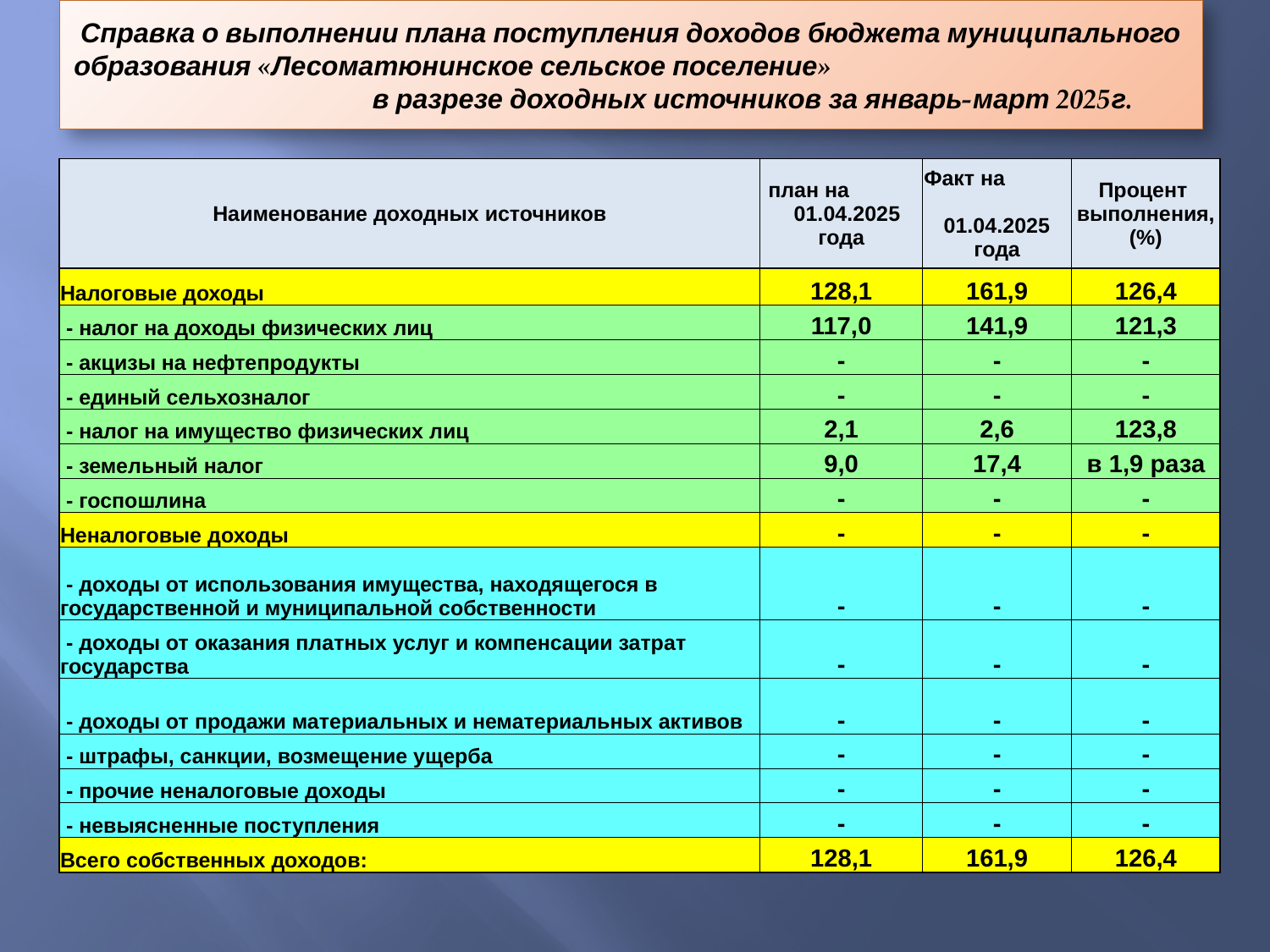

# Справка о выполнении плана поступления доходов бюджета муниципального образования «Лесоматюнинское сельское поселение»                                                                                       в разрезе доходных источников за январь-март 2025г.
| Наименование доходных источников | план на 01.04.2025 года | Факт на 01.04.2025 года | Процент выполнения, (%) |
| --- | --- | --- | --- |
| Налоговые доходы | 128,1 | 161,9 | 126,4 |
| - налог на доходы физических лиц | 117,0 | 141,9 | 121,3 |
| - акцизы на нефтепродукты | - | - | - |
| - единый сельхозналог | - | - | - |
| - налог на имущество физических лиц | 2,1 | 2,6 | 123,8 |
| - земельный налог | 9,0 | 17,4 | в 1,9 раза |
| - госпошлина | - | - | - |
| Неналоговые доходы | - | - | - |
| - доходы от использования имущества, находящегося в государственной и муниципальной собственности | - | - | - |
| - доходы от оказания платных услуг и компенсации затрат государства | - | - | - |
| - доходы от продажи материальных и нематериальных активов | - | - | - |
| - штрафы, санкции, возмещение ущерба | - | - | - |
| - прочие неналоговые доходы | - | - | - |
| - невыясненные поступления | - | - | - |
| Всего собственных доходов: | 128,1 | 161,9 | 126,4 |